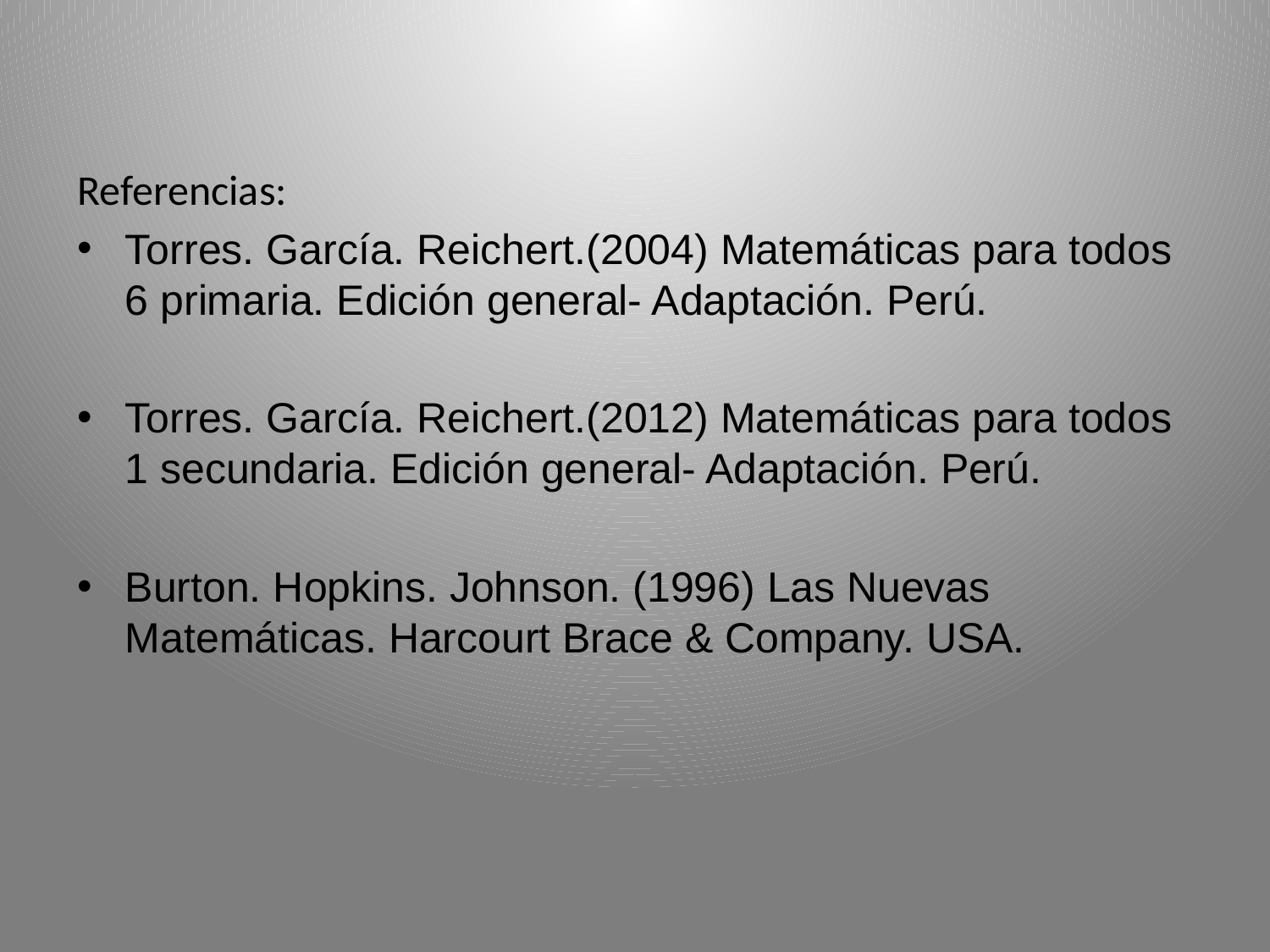

Referencias:
Torres. García. Reichert.(2004) Matemáticas para todos 6 primaria. Edición general- Adaptación. Perú.

Torres. García. Reichert.(2012) Matemáticas para todos 1 secundaria. Edición general- Adaptación. Perú.

Burton. Hopkins. Johnson. (1996) Las Nuevas Matemáticas. Harcourt Brace & Company. USA.